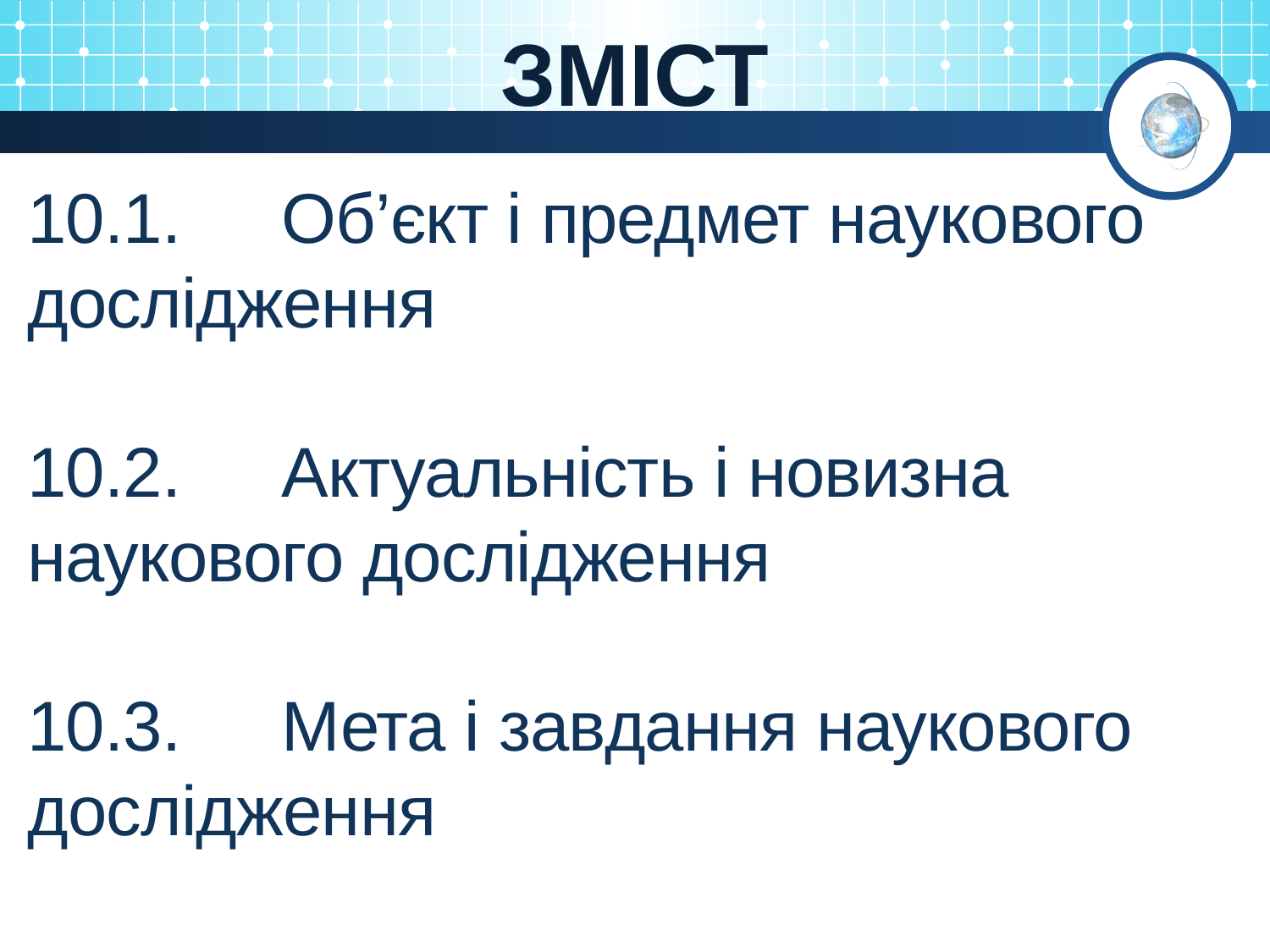

# ЗМІСТ
10.1.	Об’єкт і предмет наукового дослідження

10.2.	Актуальність і новизна наукового дослідження

10.3.	Мета і завдання наукового дослідження